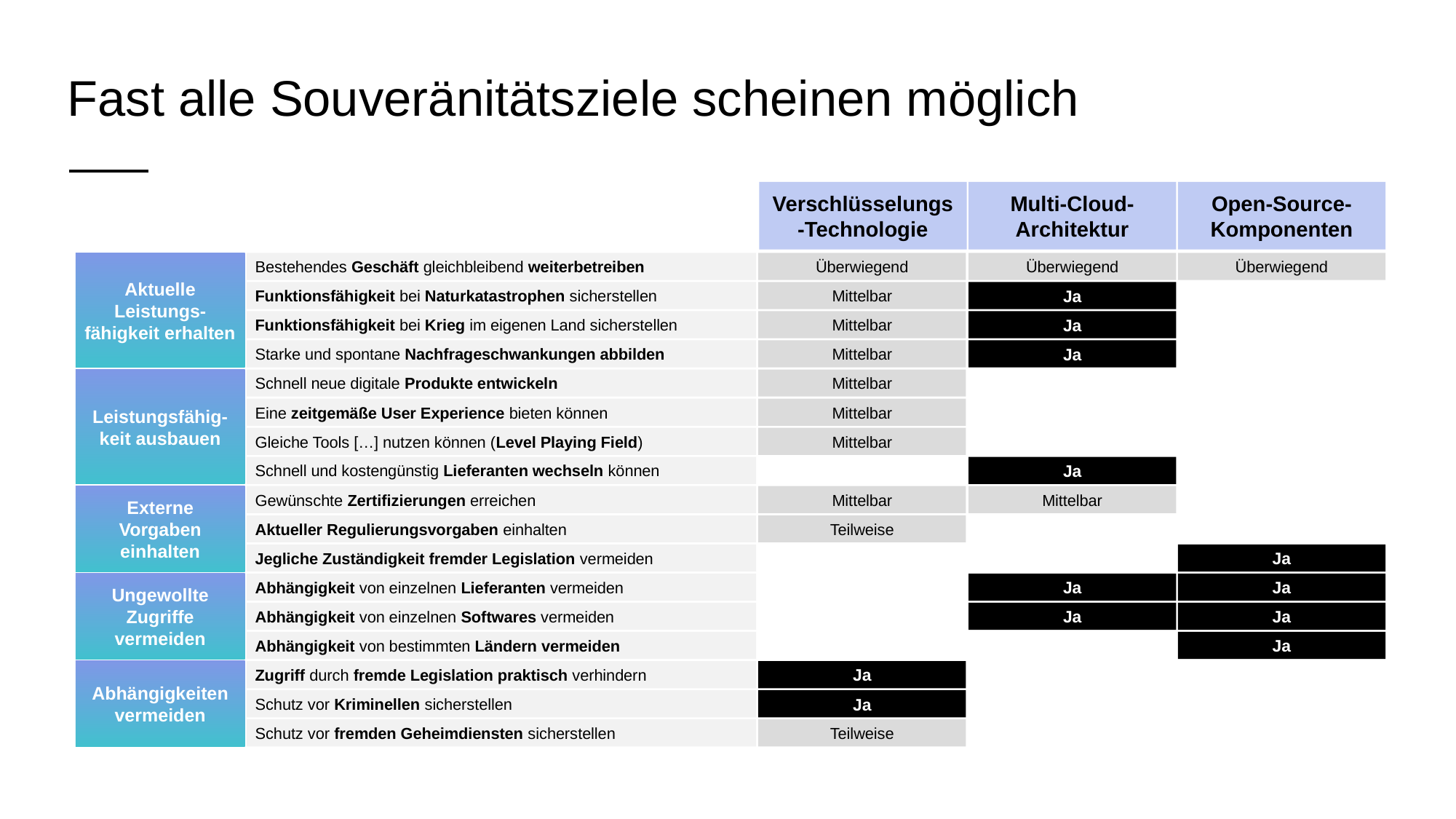

# Fast alle Souveränitätsziele scheinen möglich
Verschlüsselungs-Technologie
Multi-Cloud-Architektur
Open-Source-Komponenten
Bestehendes Geschäft gleichbleibend weiterbetreiben
Aktuelle Leistungs-fähigkeit erhalten
Leistungsfähig-keit ausbauen
Externe Vorgaben einhalten
Ungewollte Zugriffe vermeiden
Abhängigkeiten vermeiden
Funktionsfähigkeit bei Naturkatastrophen sicherstellen
Funktionsfähigkeit bei Krieg im eigenen Land sicherstellen
Starke und spontane Nachfrageschwankungen abbilden
Schnell neue digitale Produkte entwickeln
Eine zeitgemäße User Experience bieten können
Gleiche Tools […] nutzen können (Level Playing Field)
Schnell und kostengünstig Lieferanten wechseln können
Gewünschte Zertifizierungen erreichen
Aktueller Regulierungsvorgaben einhalten
Jegliche Zuständigkeit fremder Legislation vermeiden
Abhängigkeit von einzelnen Lieferanten vermeiden
Abhängigkeit von einzelnen Softwares vermeiden
Abhängigkeit von bestimmten Ländern vermeiden
Zugriff durch fremde Legislation praktisch verhindern
Schutz vor Kriminellen sicherstellen
Schutz vor fremden Geheimdiensten sicherstellen
Überwiegend
Überwiegend
Überwiegend
Mittelbar
Ja

Mittelbar
Ja

Mittelbar
Ja

Mittelbar

Mittelbar

Mittelbar

Ja

Mittelbar
Mittelbar

Teilweise

Ja

Ja
Ja

Ja
Ja

Ja
Ja

Ja

Teilweise